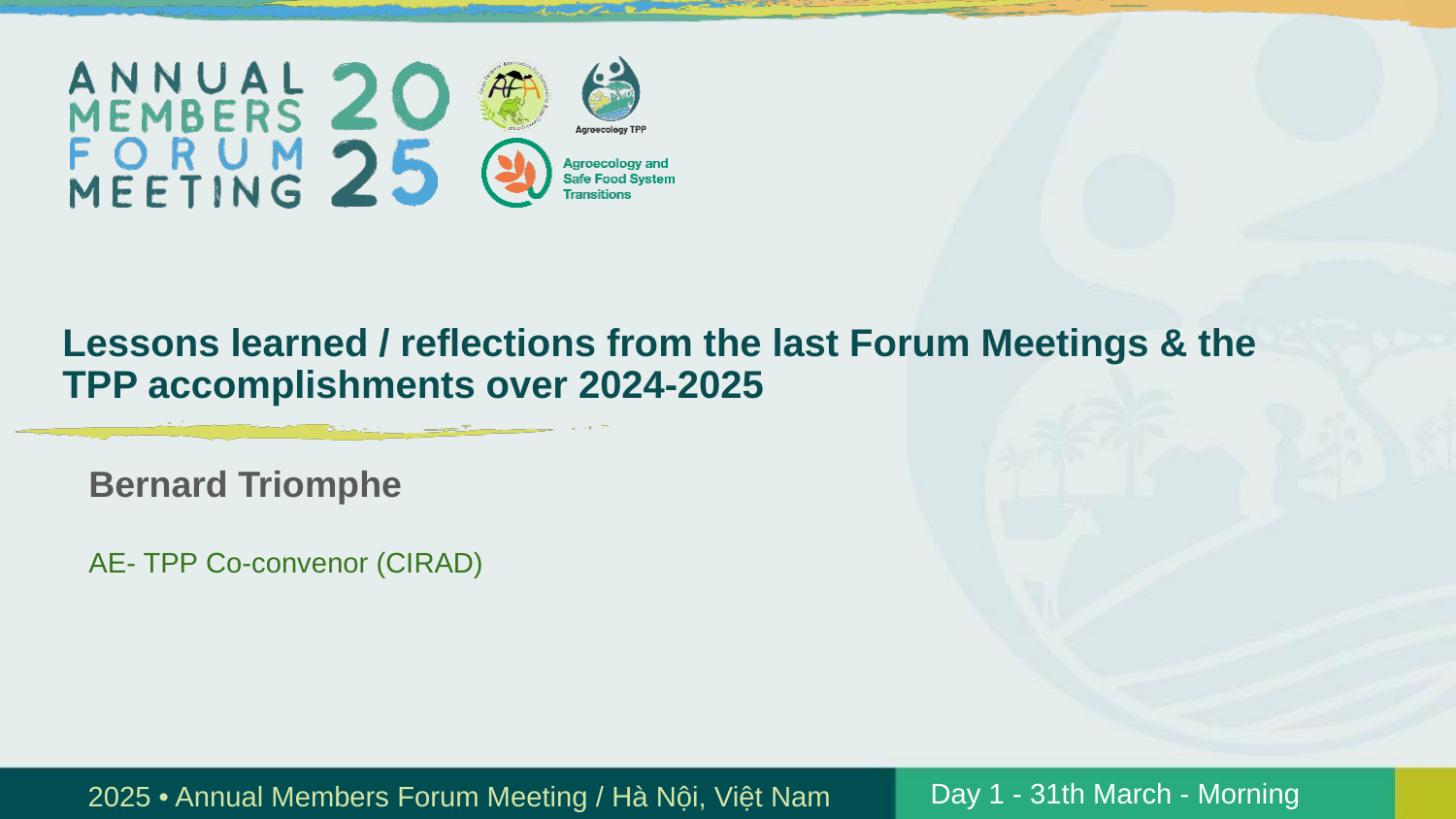

Lessons learned / reflections from the last Forum Meetings & the TPP accomplishments over 2024-2025
Bernard Triomphe
AE- TPP Co-convenor (CIRAD)
Day 1 - 31th March - Morning